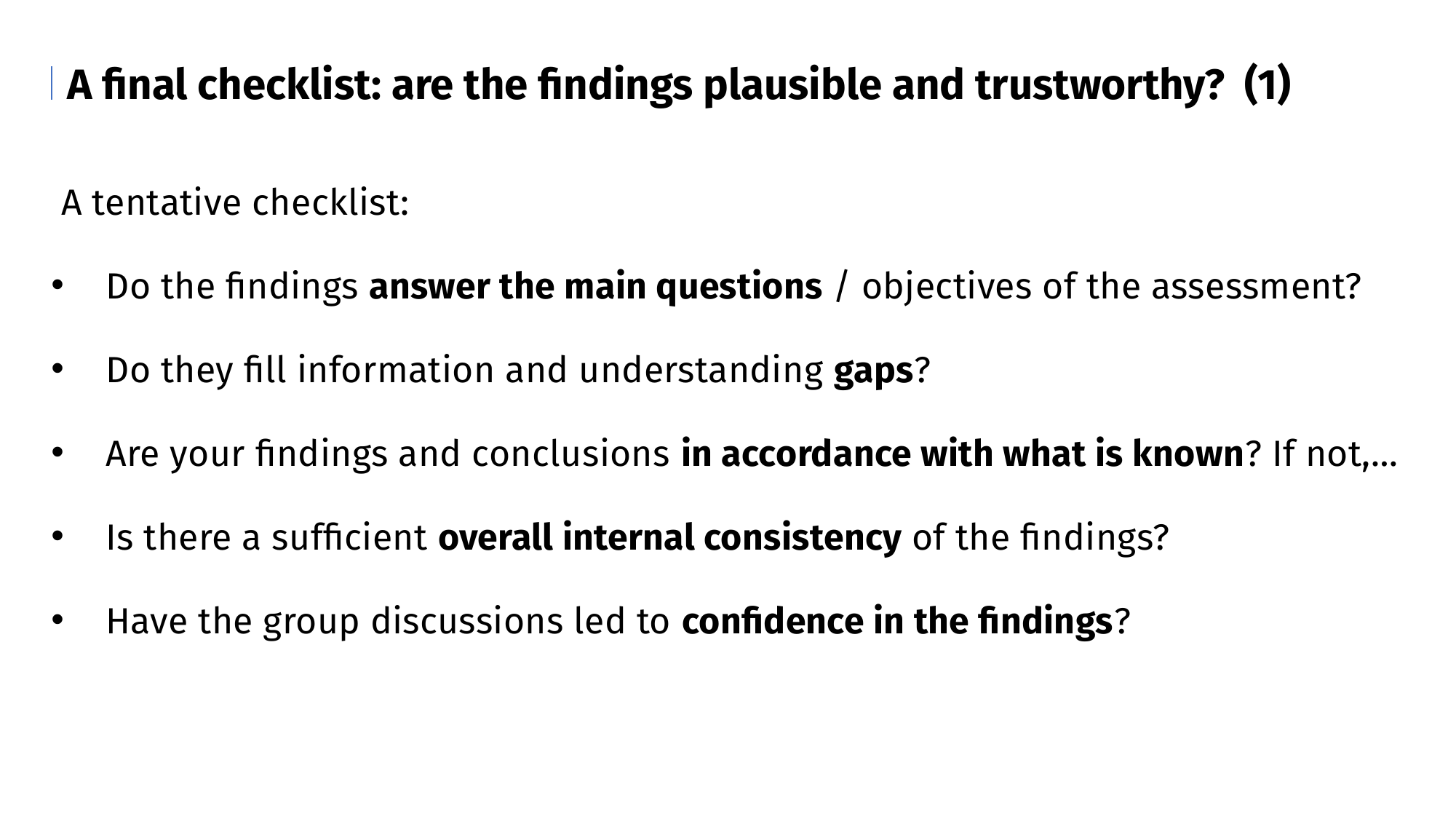

A final checklist: are the findings plausible and trustworthy?  (1)
 A tentative checklist:
Do the findings answer the main questions / objectives of the assessment?
Do they fill information and understanding gaps?
Are your findings and conclusions in accordance with what is known? If not,…
Is there a sufficient overall internal consistency of the findings?
Have the group discussions led to confidence in the findings?